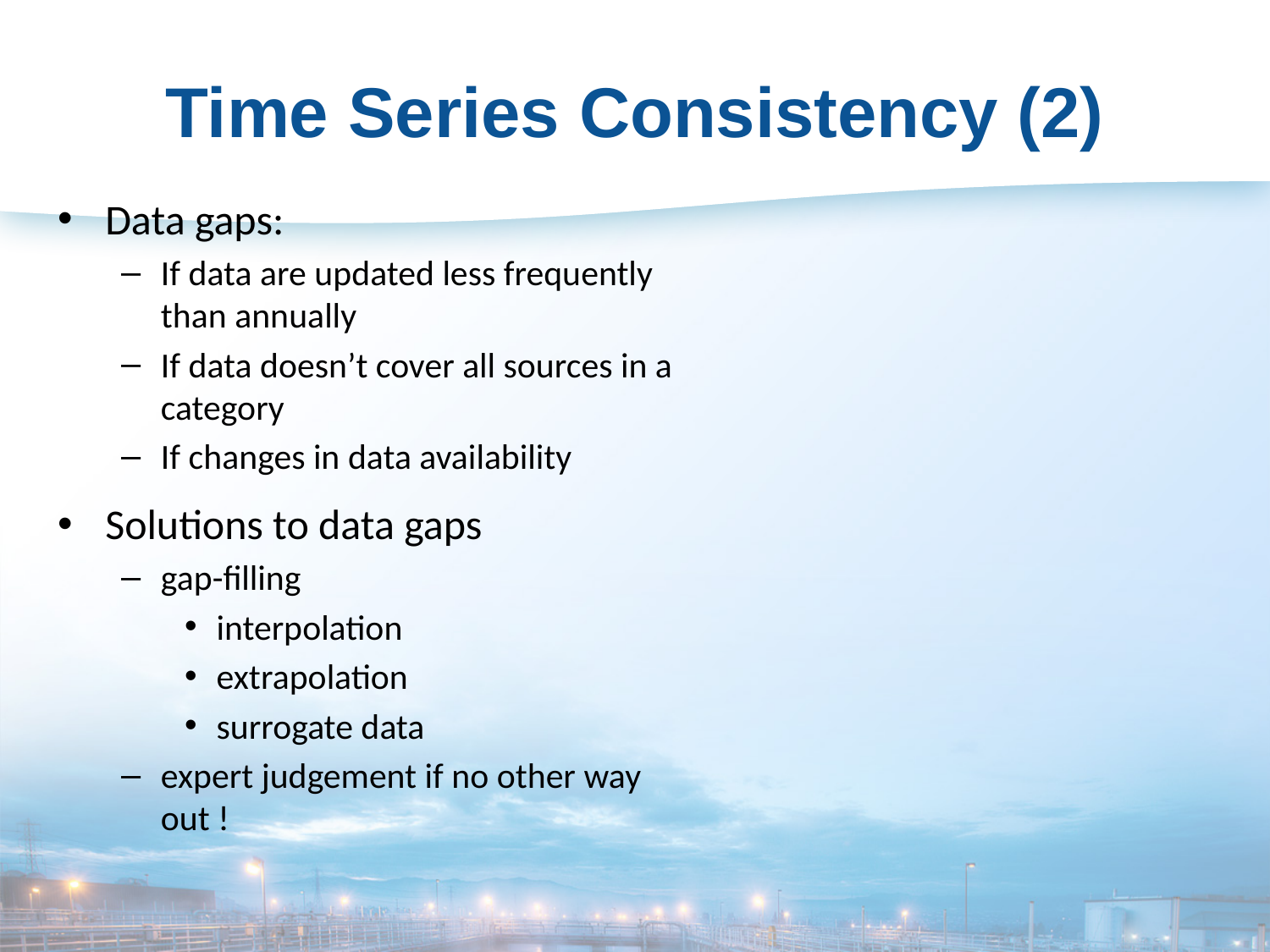

# Time Series Consistency (2)
Data gaps:
If data are updated less frequently than annually
If data doesn’t cover all sources in a category
If changes in data availability
Solutions to data gaps
gap-filling
interpolation
extrapolation
surrogate data
expert judgement if no other way out !